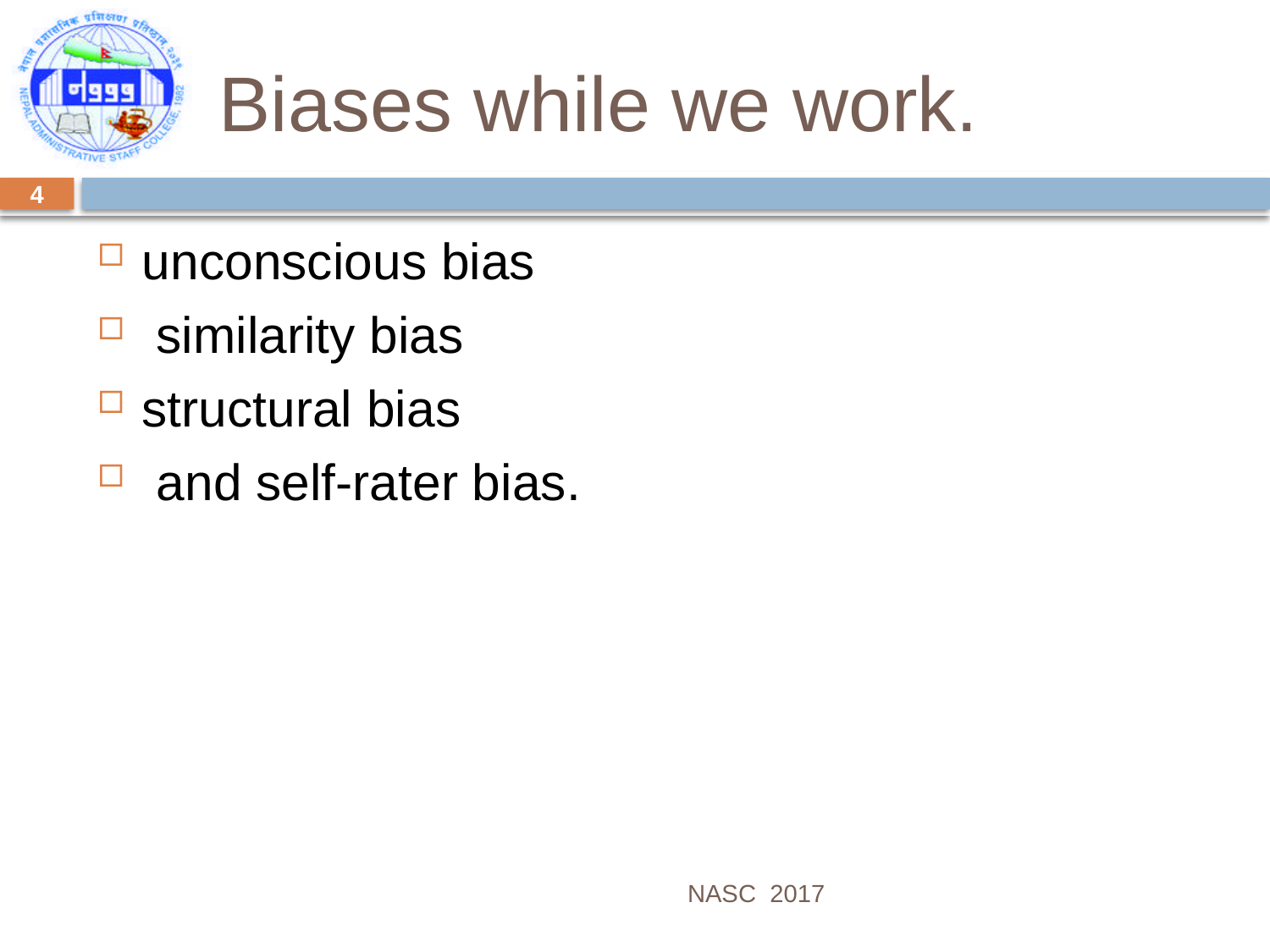

# Biases while we work.
4
unconscious bias
 similarity bias
structural bias
 and self-rater bias.

NASC  2017